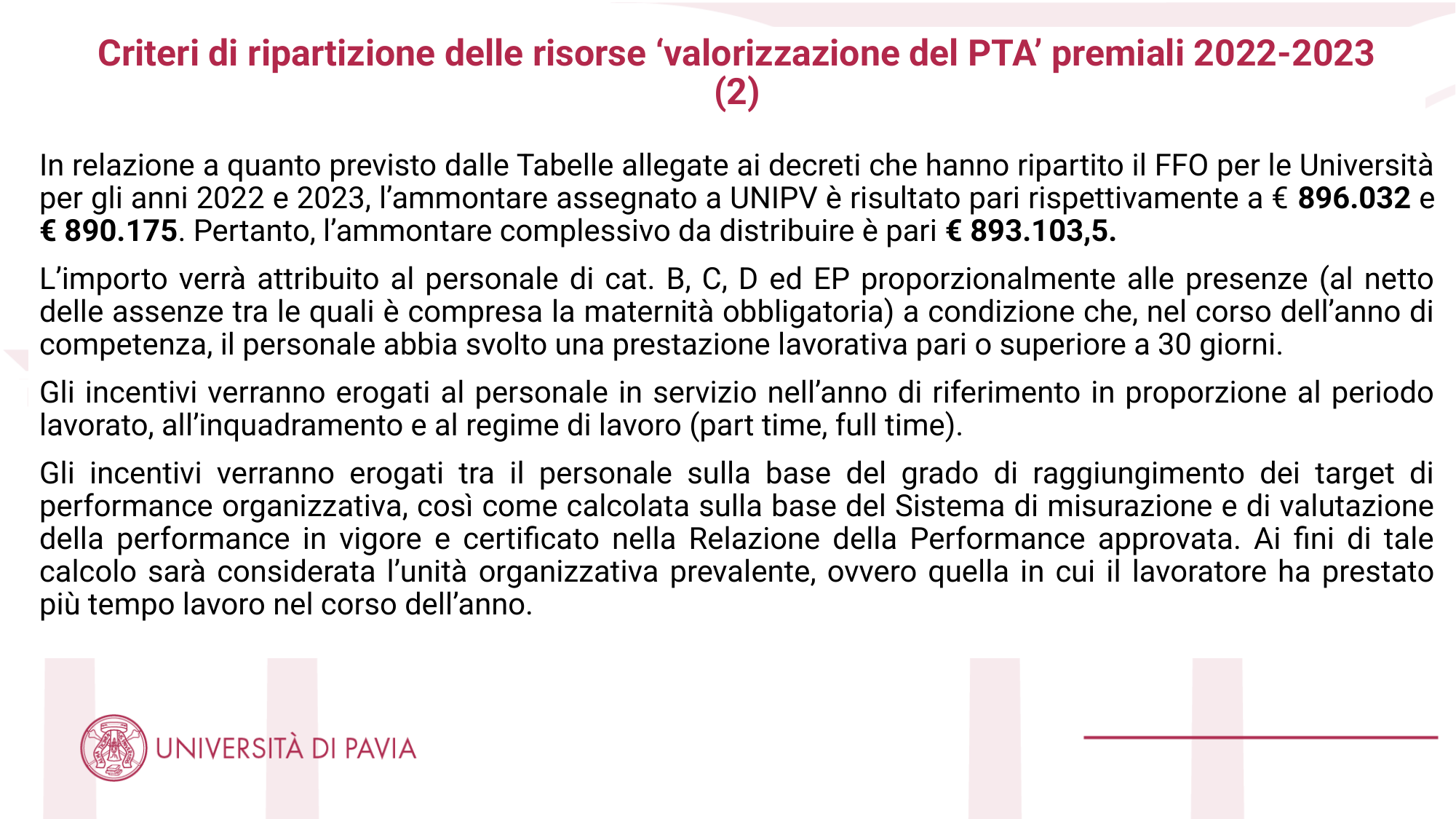

# Criteri di ripartizione delle risorse ‘valorizzazione del PTA’ premiali 2022-2023 (2)
In relazione a quanto previsto dalle Tabelle allegate ai decreti che hanno ripartito il FFO per le Università per gli anni 2022 e 2023, l’ammontare assegnato a UNIPV è risultato pari rispettivamente a € 896.032 e € 890.175. Pertanto, l’ammontare complessivo da distribuire è pari € 893.103,5.
L’importo verrà attribuito al personale di cat. B, C, D ed EP proporzionalmente alle presenze (al netto delle assenze tra le quali è compresa la maternità obbligatoria) a condizione che, nel corso dell’anno di competenza, il personale abbia svolto una prestazione lavorativa pari o superiore a 30 giorni.
Gli incentivi verranno erogati al personale in servizio nell’anno di riferimento in proporzione al periodo lavorato, all’inquadramento e al regime di lavoro (part time, full time).
Gli incentivi verranno erogati tra il personale sulla base del grado di raggiungimento dei target di performance organizzativa, così come calcolata sulla base del Sistema di misurazione e di valutazione della performance in vigore e certificato nella Relazione della Performance approvata. Ai fini di tale calcolo sarà considerata l’unità organizzativa prevalente, ovvero quella in cui il lavoratore ha prestato più tempo lavoro nel corso dell’anno.